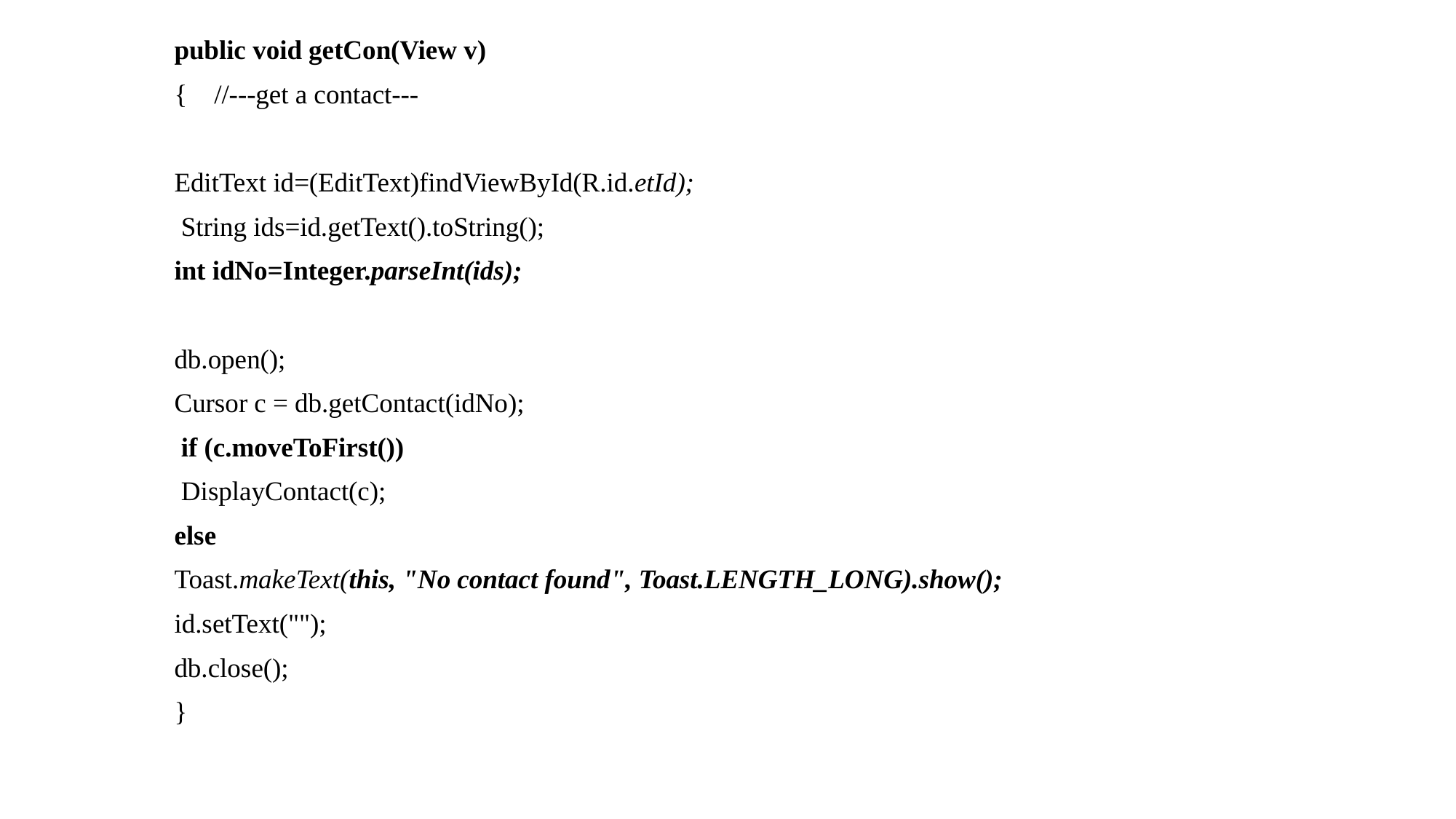

public void getCon(View v)
    	{    //---get a contact---

    		EditText id=(EditText)findViewById(R.id.etId);
   		 String ids=id.getText().toString();
    		int idNo=Integer.parseInt(ids);

        		db.open();
        		Cursor c = db.getContact(idNo);
       		 if (c.moveToFirst())
           			 DisplayContact(c);
        		else
            			Toast.makeText(this, "No contact found", Toast.LENGTH_LONG).show();
		id.setText("");
        		db.close();
    	}